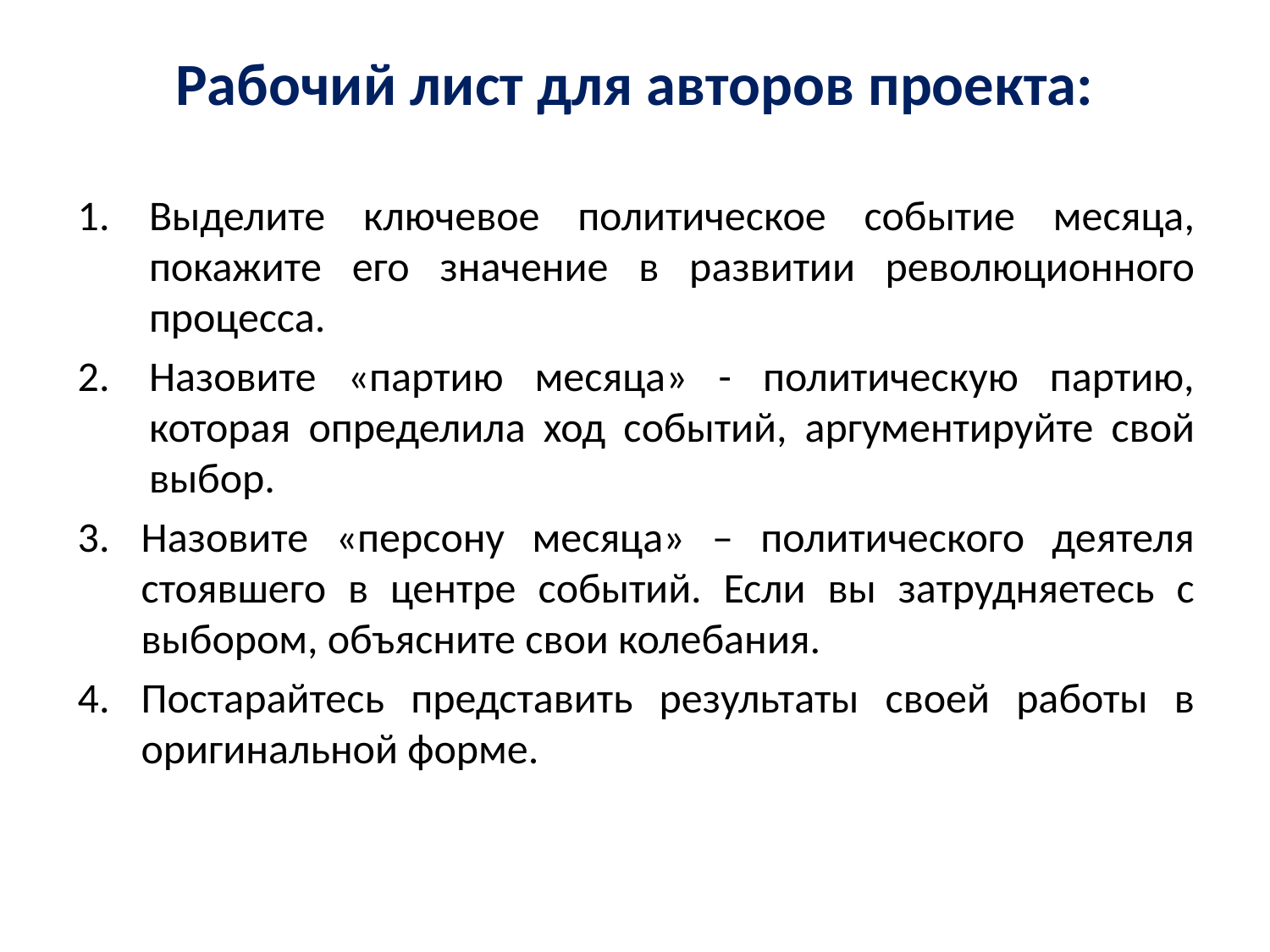

# Рабочий лист для авторов проекта:
Выделите ключевое политическое событие месяца, покажите его значение в развитии революционного процесса.
Назовите «партию месяца» - политическую партию, которая определила ход событий, аргументируйте свой выбор.
Назовите «персону месяца» – политического деятеля стоявшего в центре событий. Если вы затрудняетесь с выбором, объясните свои колебания.
Постарайтесь представить результаты своей работы в оригинальной форме.